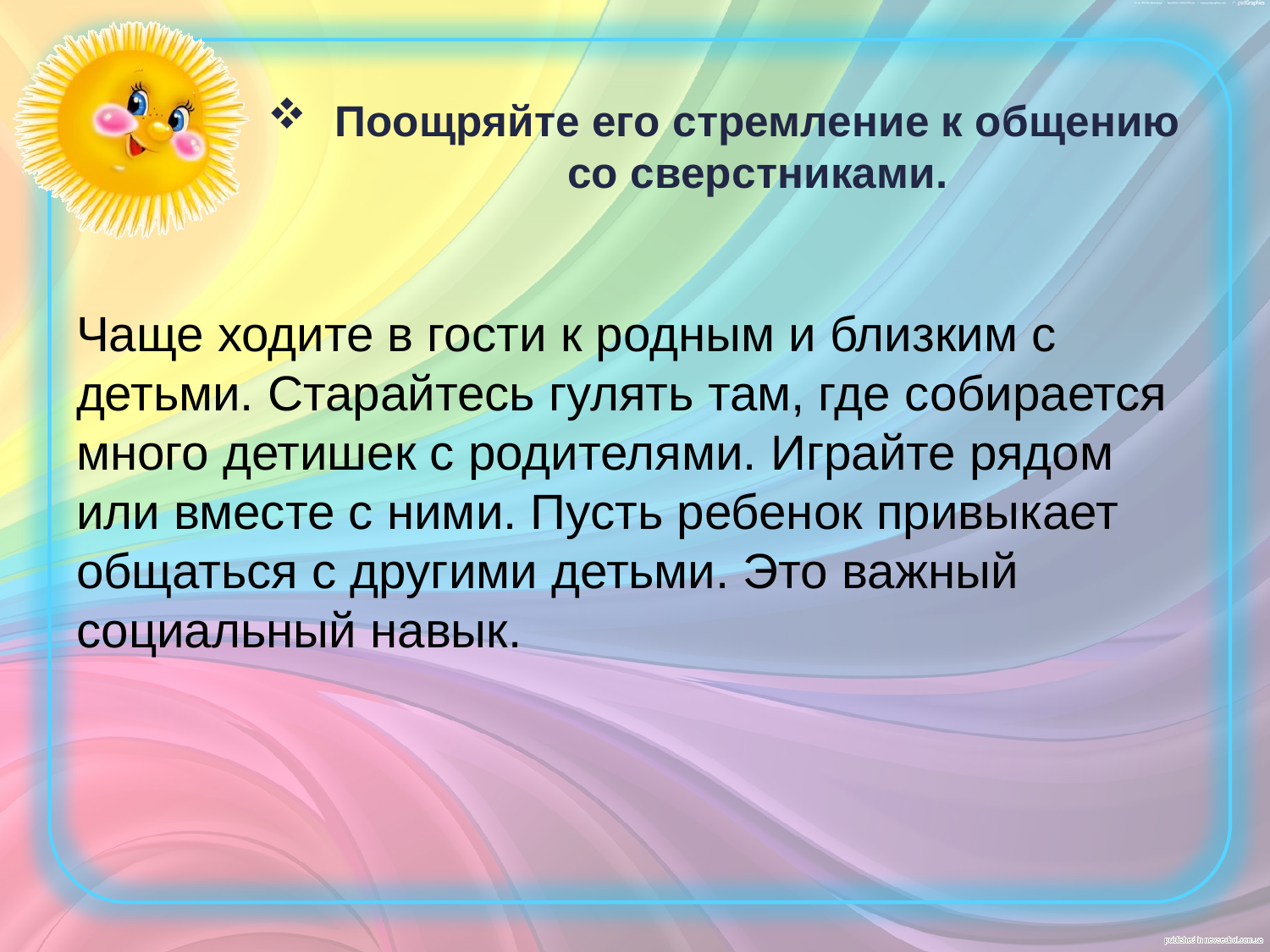

# Поощряйте его стремление к общению со сверстниками.
Чаще ходите в гости к родным и близким с детьми. Старайтесь гулять там, где собирается много детишек с родителями. Играйте рядом или вместе c ними. Пусть ребенок привыкает общаться с другими детьми. Это важный социальный навык.